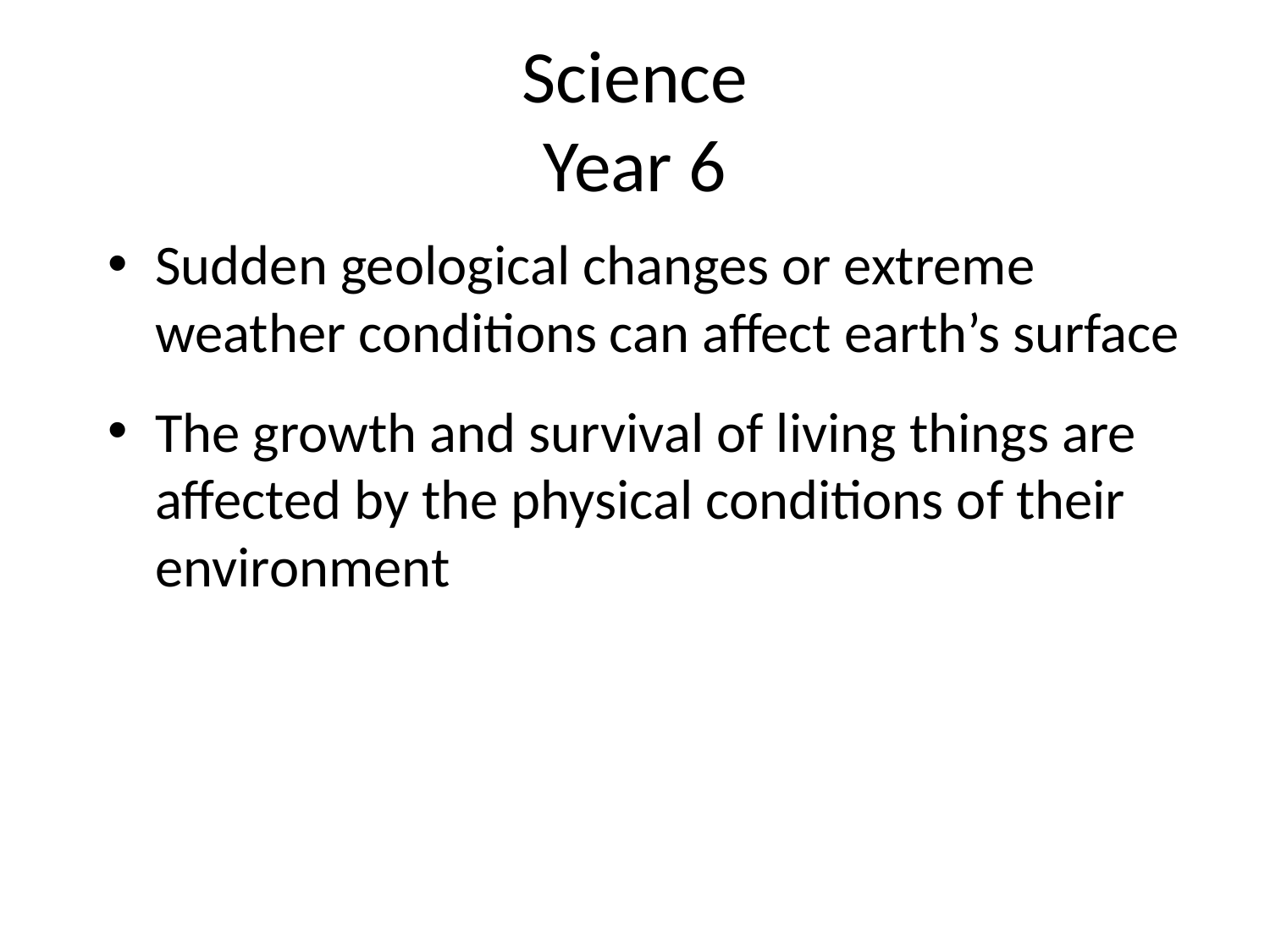

# Science Year 6
Sudden geological changes or extreme weather conditions can affect earth’s surface
The growth and survival of living things are affected by the physical conditions of their environment